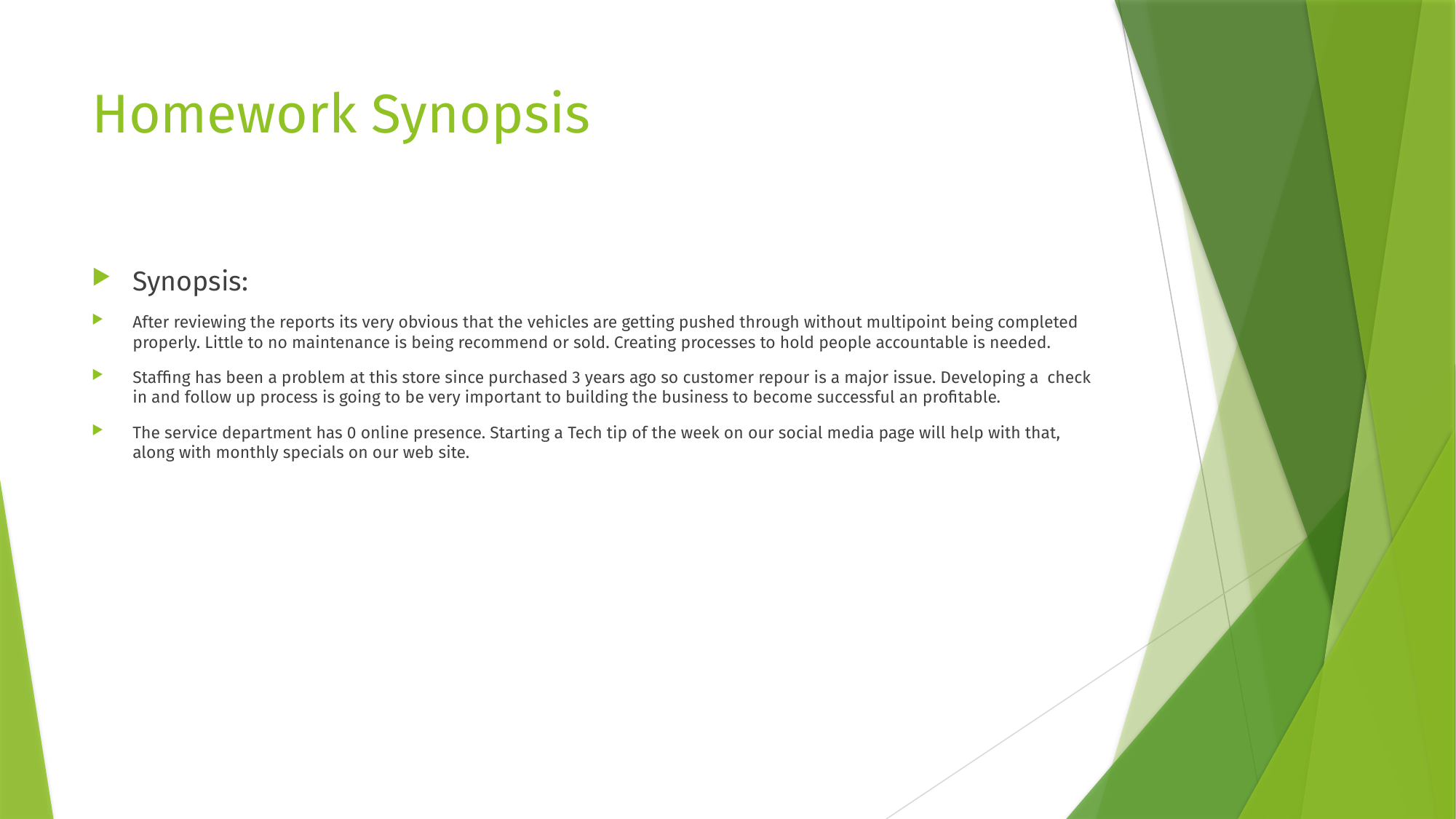

# Homework Synopsis
Synopsis:
After reviewing the reports its very obvious that the vehicles are getting pushed through without multipoint being completed properly. Little to no maintenance is being recommend or sold. Creating processes to hold people accountable is needed.
Staffing has been a problem at this store since purchased 3 years ago so customer repour is a major issue. Developing a  check in and follow up process is going to be very important to building the business to become successful an profitable.
The service department has 0 online presence. Starting a Tech tip of the week on our social media page will help with that, along with monthly specials on our web site.